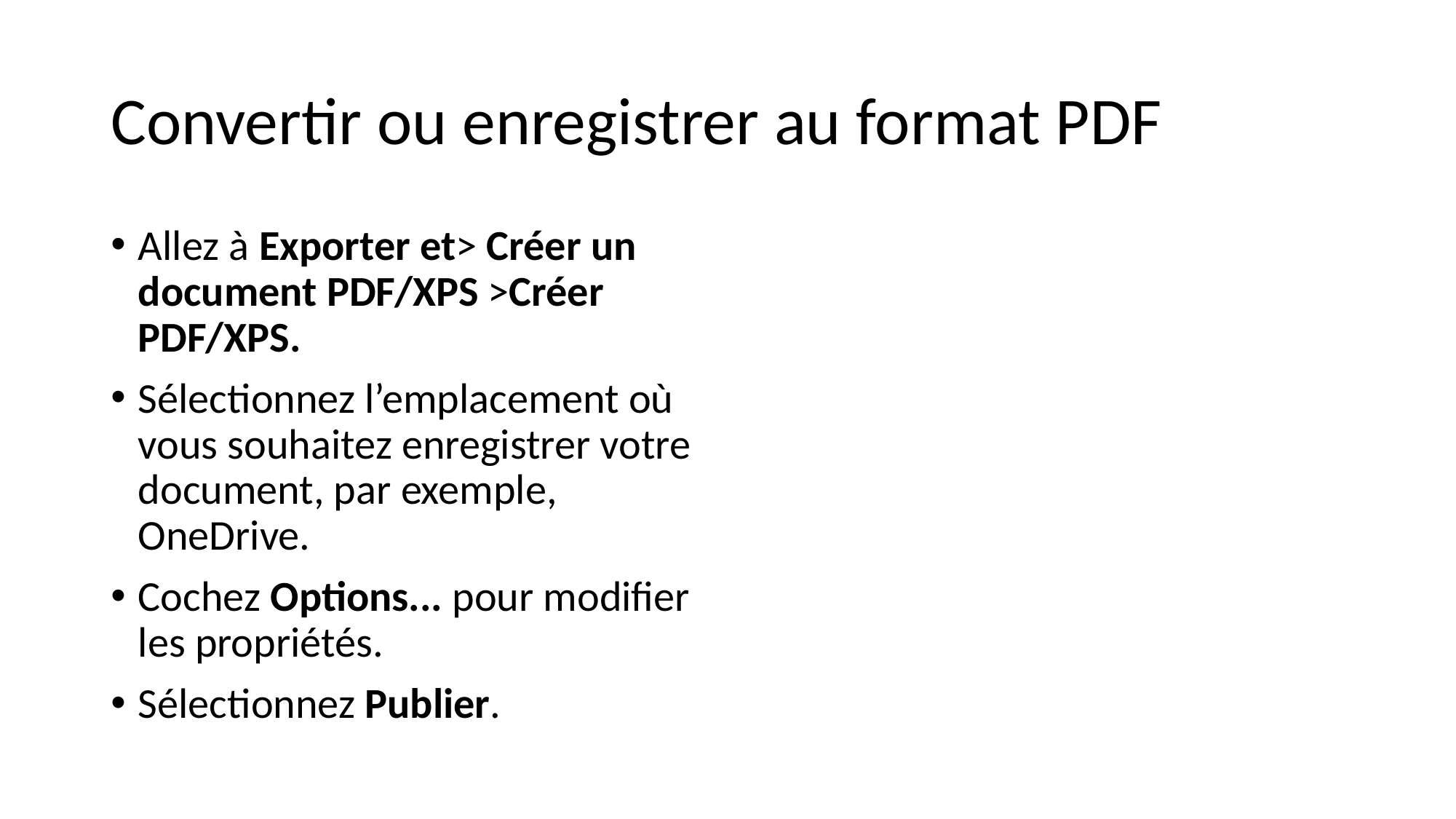

# Convertir ou enregistrer au format PDF
Allez à Exporter et> Créer un document PDF/XPS >Créer PDF/XPS.
Sélectionnez l’emplacement où vous souhaitez enregistrer votre document, par exemple, OneDrive.
Cochez Options... pour modifier les propriétés.
Sélectionnez Publier.